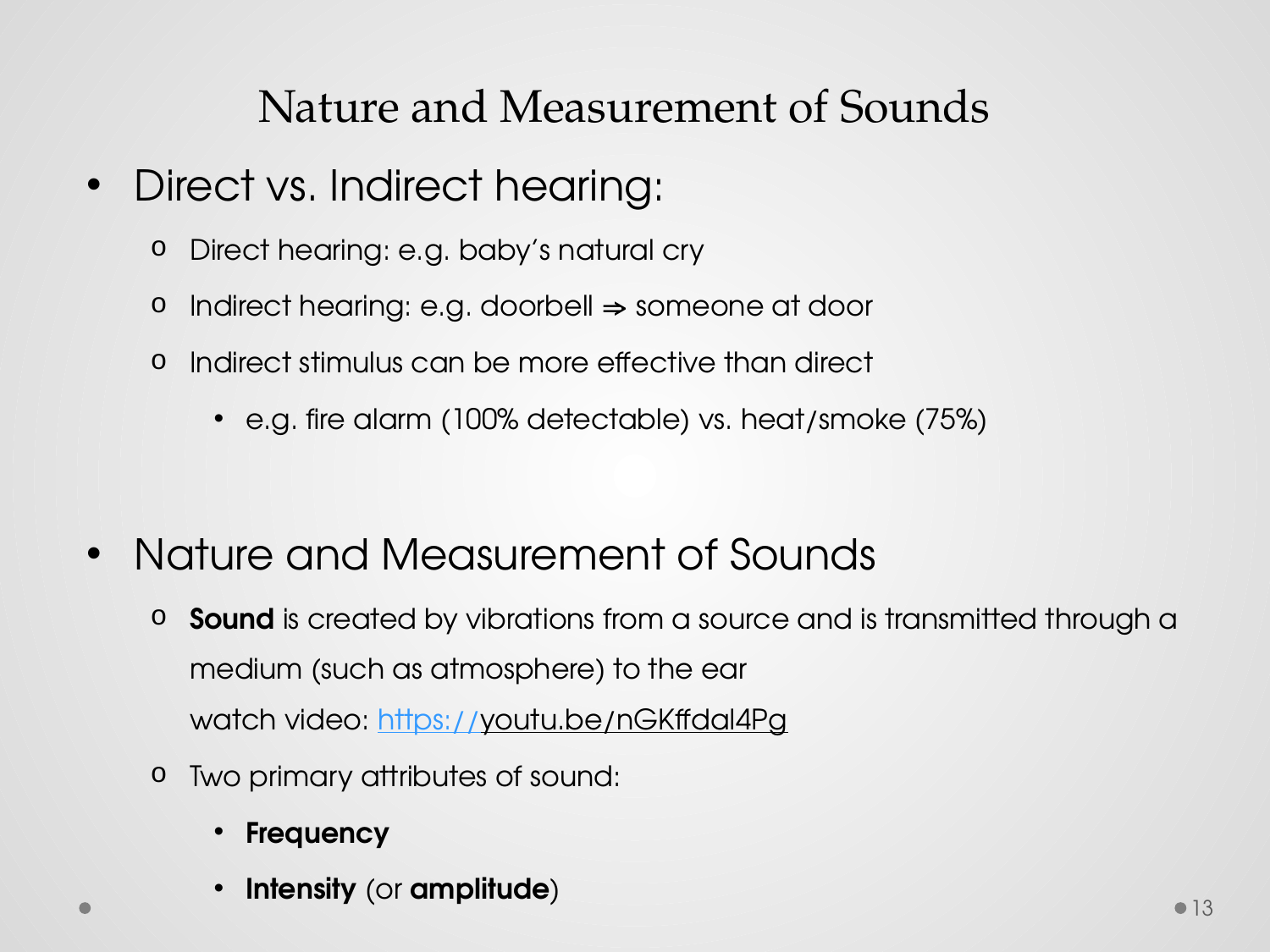

# Nature and Measurement of Sounds

Direct vs. Indirect hearing:
Direct hearing: e.g. baby’s natural cry
Indirect hearing: e.g. doorbell ⇒ someone at door
Indirect stimulus can be more effective than direct
e.g. fire alarm (100% detectable) vs. heat/smoke (75%)

Nature and Measurement of Sounds
Sound is created by vibrations from a source and is transmitted through a medium (such as atmosphere) to the ear
watch video: https://youtu.be/nGKffdaI4Pg
Two primary attributes of sound:
Frequency
Intensity (or amplitude)

13